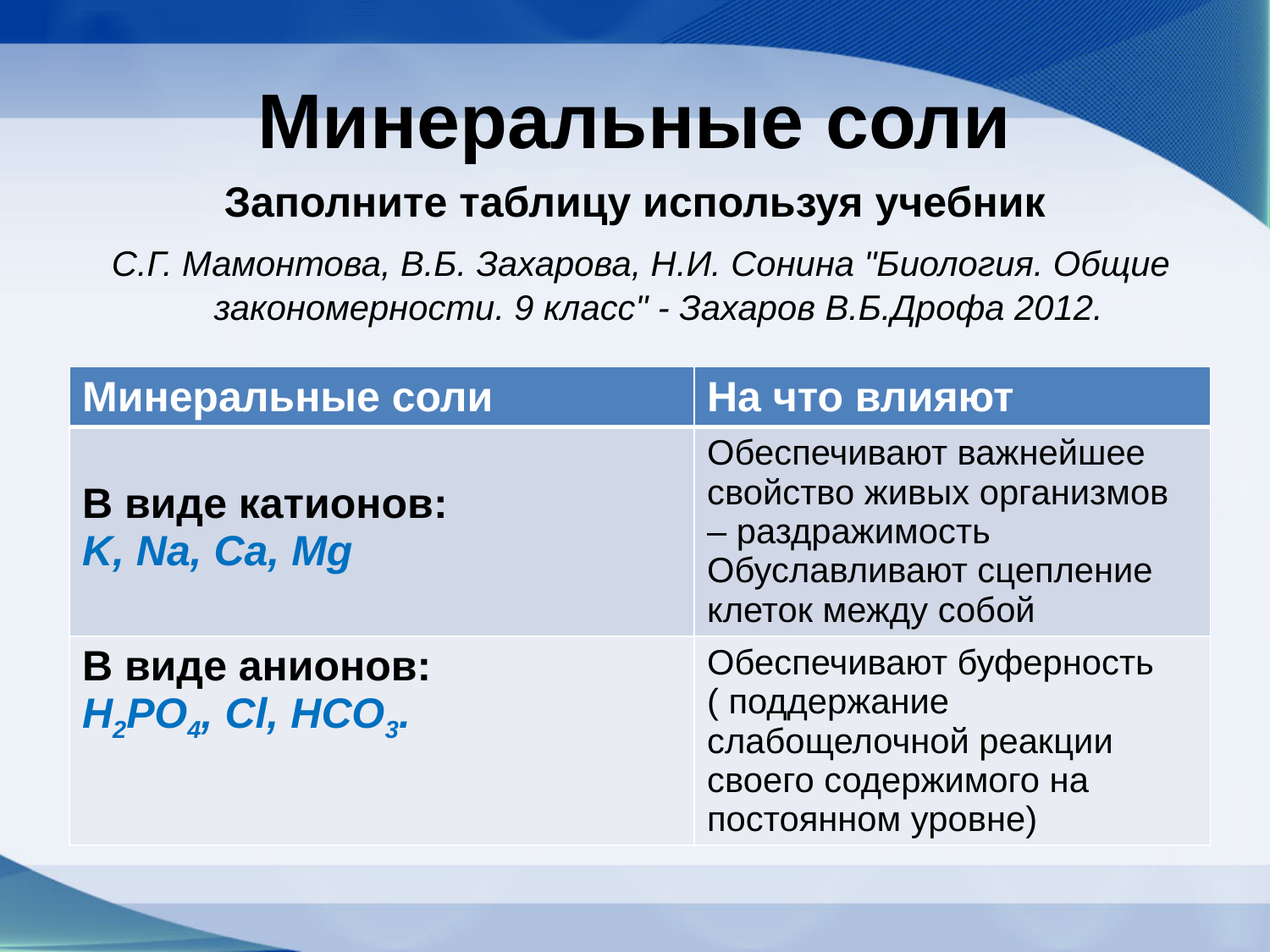

# Минеральные соли
Заполните таблицу используя учебник
 С.Г. Мамонтова, В.Б. Захарова, Н.И. Сонина "Биология. Общие закономерности. 9 класс" - Захаров В.Б.Дрофа 2012.

| Минеральные соли | На что влияют |
| --- | --- |
| В виде катионов: K, Na, Ca, Mg | Обеспечивают важнейшее свойство живых организмов – раздражимость Обуславливают сцепление клеток между собой |
| В виде анионов: H2PO4, Cl, HCO3. | Обеспечивают буферность ( поддержание слабощелочной реакции своего содержимого на постоянном уровне) |